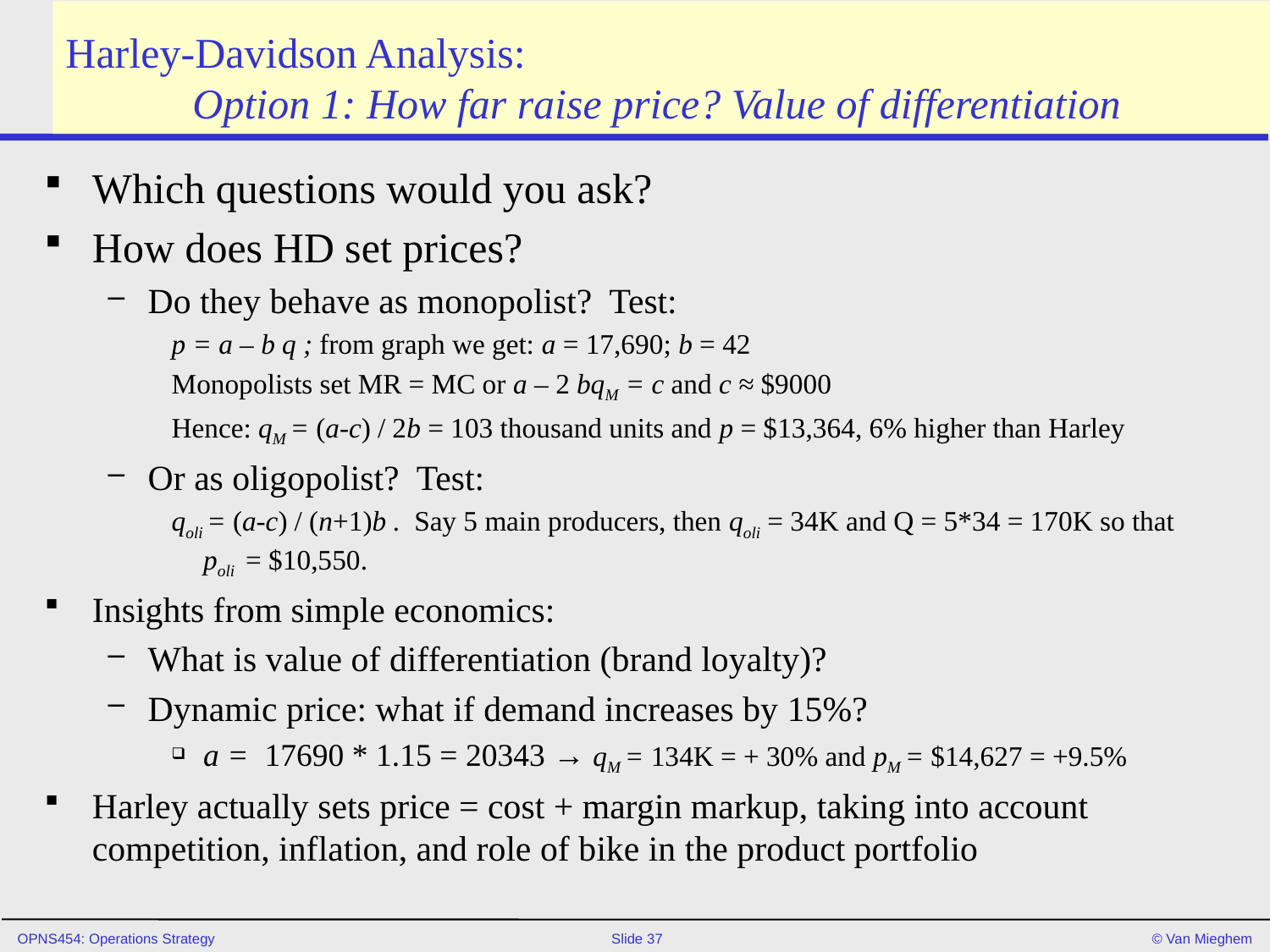

# Harley-Davidson Analysis: Option 1: How far raise price? Value of differentiation
Which questions would you ask?
How does HD set prices?
Do they behave as monopolist?  Test:
p = a – b q ; from graph we get: a = 17,690; b = 42
Monopolists set MR = MC or a – 2 bqM = c and c ≈ $9000
Hence: qM = (a-c) / 2b = 103 thousand units and p = $13,364, 6% higher than Harley
Or as oligopolist?  Test:
qoli = (a-c) / (n+1)b .  Say 5 main producers, then qoli = 34K and Q = 5*34 = 170K so that poli  = $10,550.
Insights from simple economics:
What is value of differentiation (brand loyalty)?
Dynamic price: what if demand increases by 15%?
a =  17690 * 1.15 = 20343 → qM = 134K = + 30% and pM = $14,627 = +9.5%
Harley actually sets price = cost + margin markup, taking into account competition, inflation, and role of bike in the product portfolio